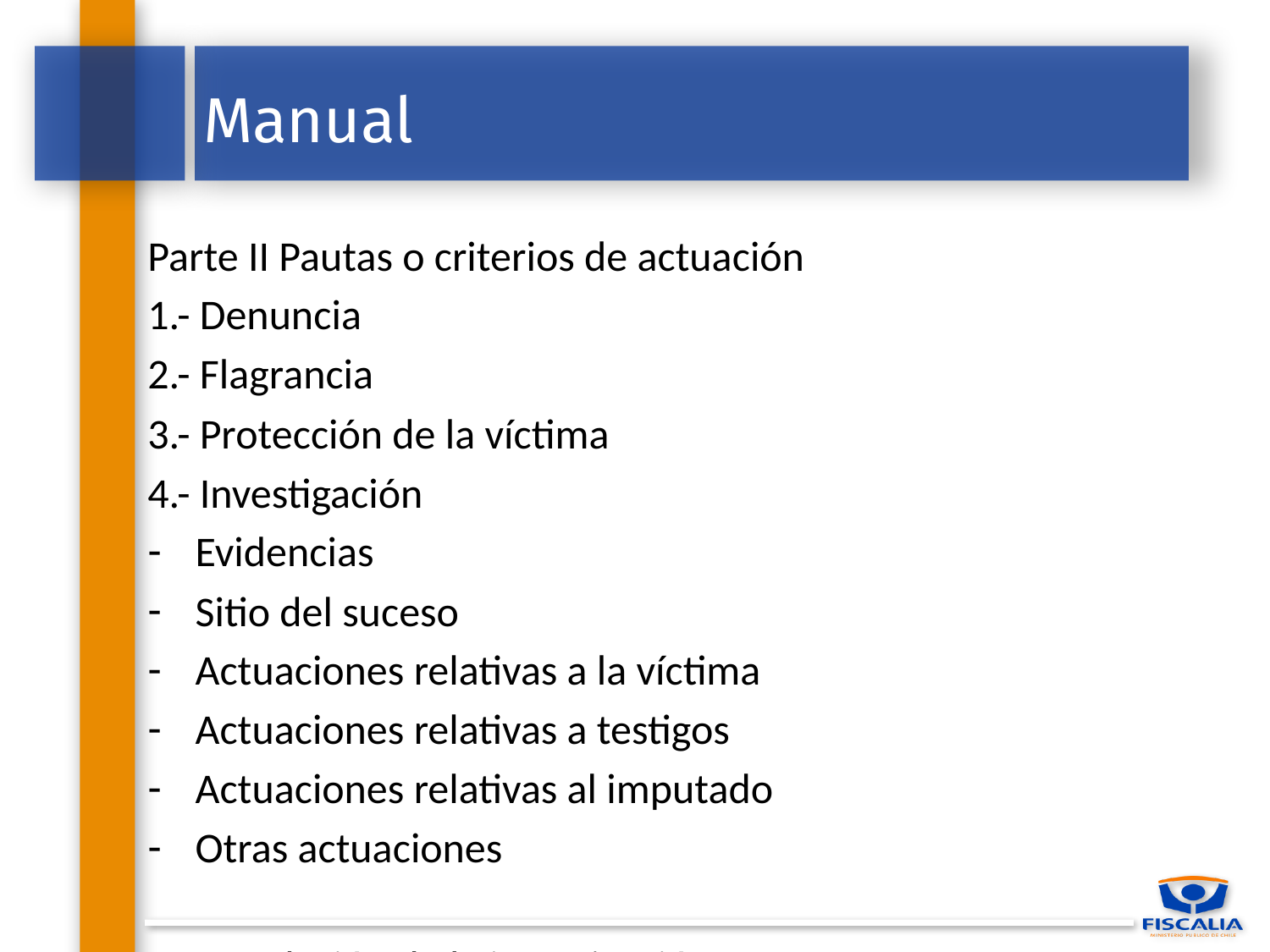

# Manual
Parte II Pautas o criterios de actuación
1.- Denuncia
2.- Flagrancia
3.- Protección de la víctima
4.- Investigación
Evidencias
Sitio del suceso
Actuaciones relativas a la víctima
Actuaciones relativas a testigos
Actuaciones relativas al imputado
Otras actuaciones

5.- Conclusión de la investigación